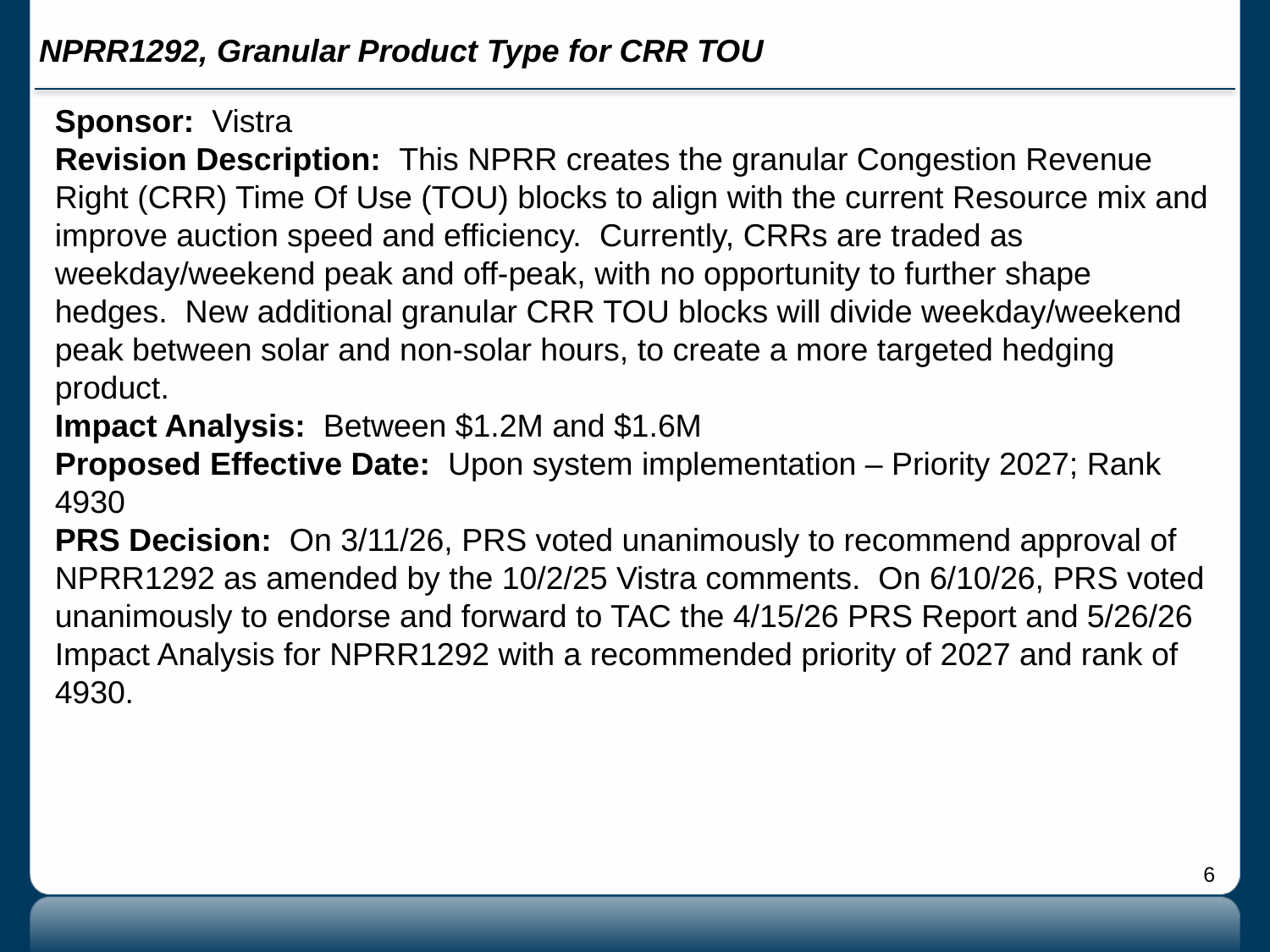

# NPRR1292, Granular Product Type for CRR TOU
Sponsor:  Vistra
Revision Description:  This NPRR creates the granular Congestion Revenue Right (CRR) Time Of Use (TOU) blocks to align with the current Resource mix and improve auction speed and efficiency.  Currently, CRRs are traded as weekday/weekend peak and off-peak, with no opportunity to further shape hedges.  New additional granular CRR TOU blocks will divide weekday/weekend peak between solar and non-solar hours, to create a more targeted hedging product.
Impact Analysis:  Between $1.2M and $1.6M
Proposed Effective Date:  Upon system implementation – Priority 2027; Rank 4930
PRS Decision:  On 3/11/26, PRS voted unanimously to recommend approval of NPRR1292 as amended by the 10/2/25 Vistra comments.  On 6/10/26, PRS voted unanimously to endorse and forward to TAC the 4/15/26 PRS Report and 5/26/26 Impact Analysis for NPRR1292 with a recommended priority of 2027 and rank of 4930.